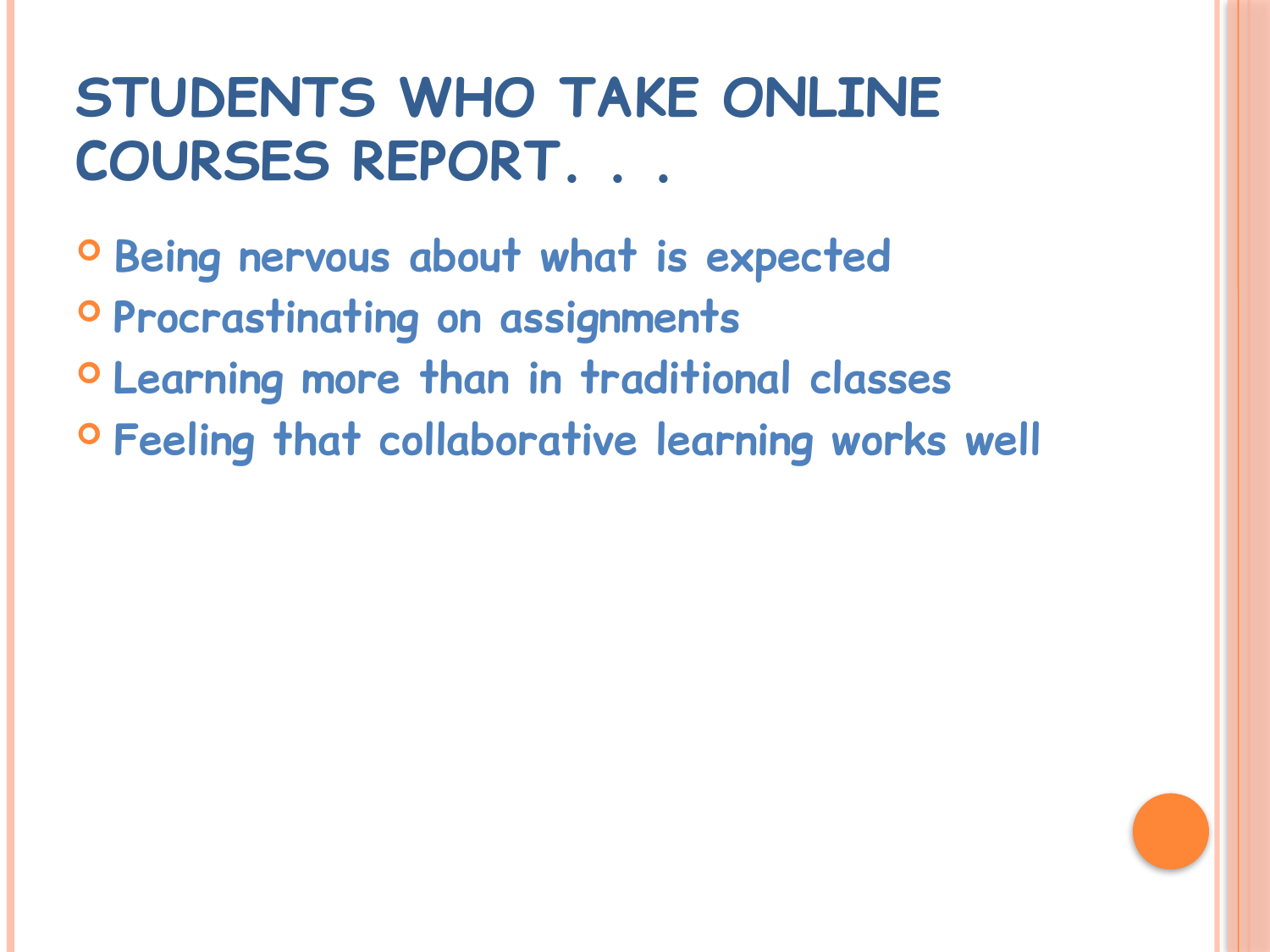

# Students who take online courses report. . .
Being nervous about what is expected
Procrastinating on assignments
Learning more than in traditional classes
Feeling that collaborative learning works well